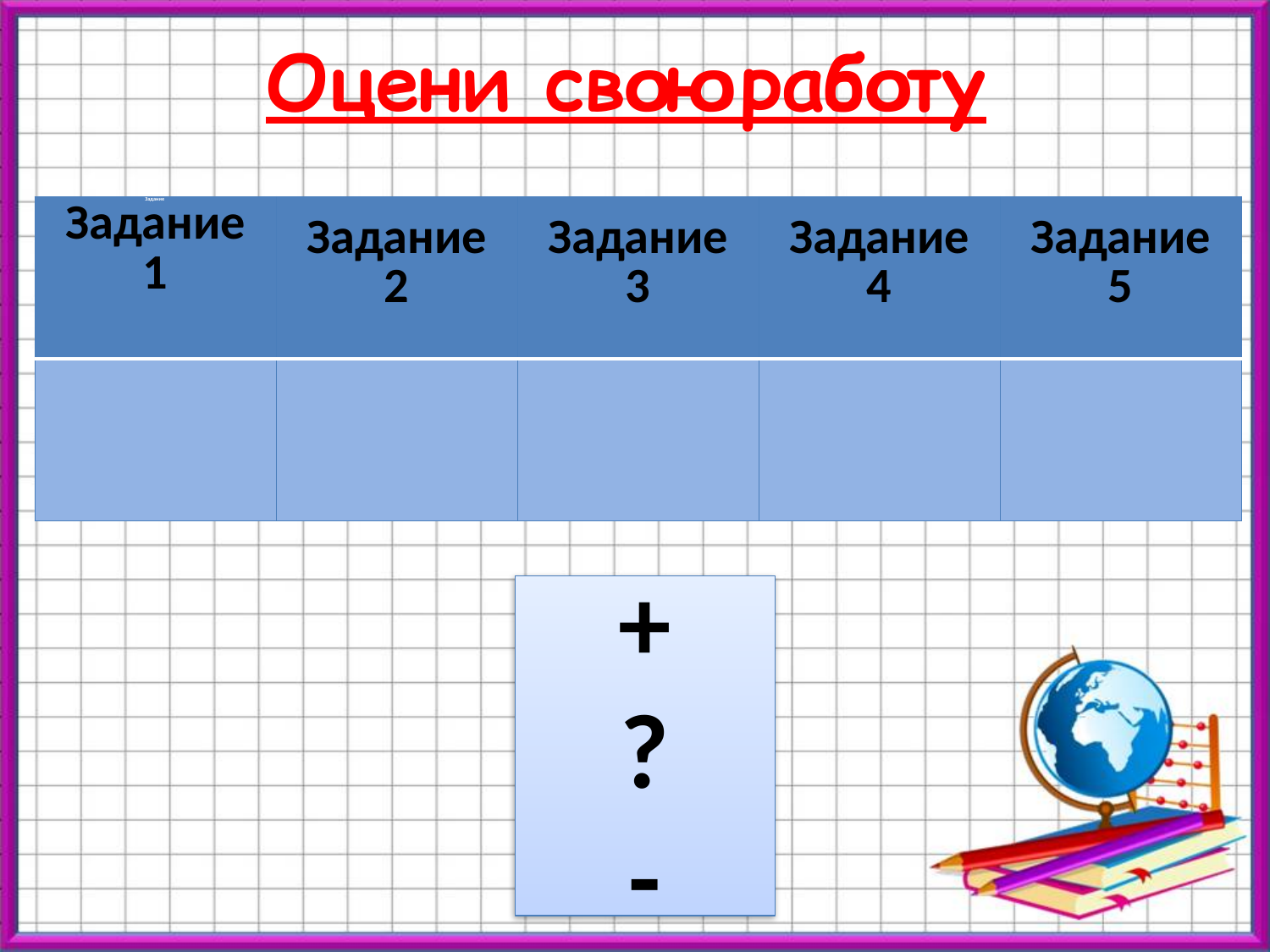

# Оцени свою работу
| Задание Задание 1 | Задание 2 | Задание 3 | Задание 4 | Задание 5 |
| --- | --- | --- | --- | --- |
|  |  |  |  |  |
+
?
-